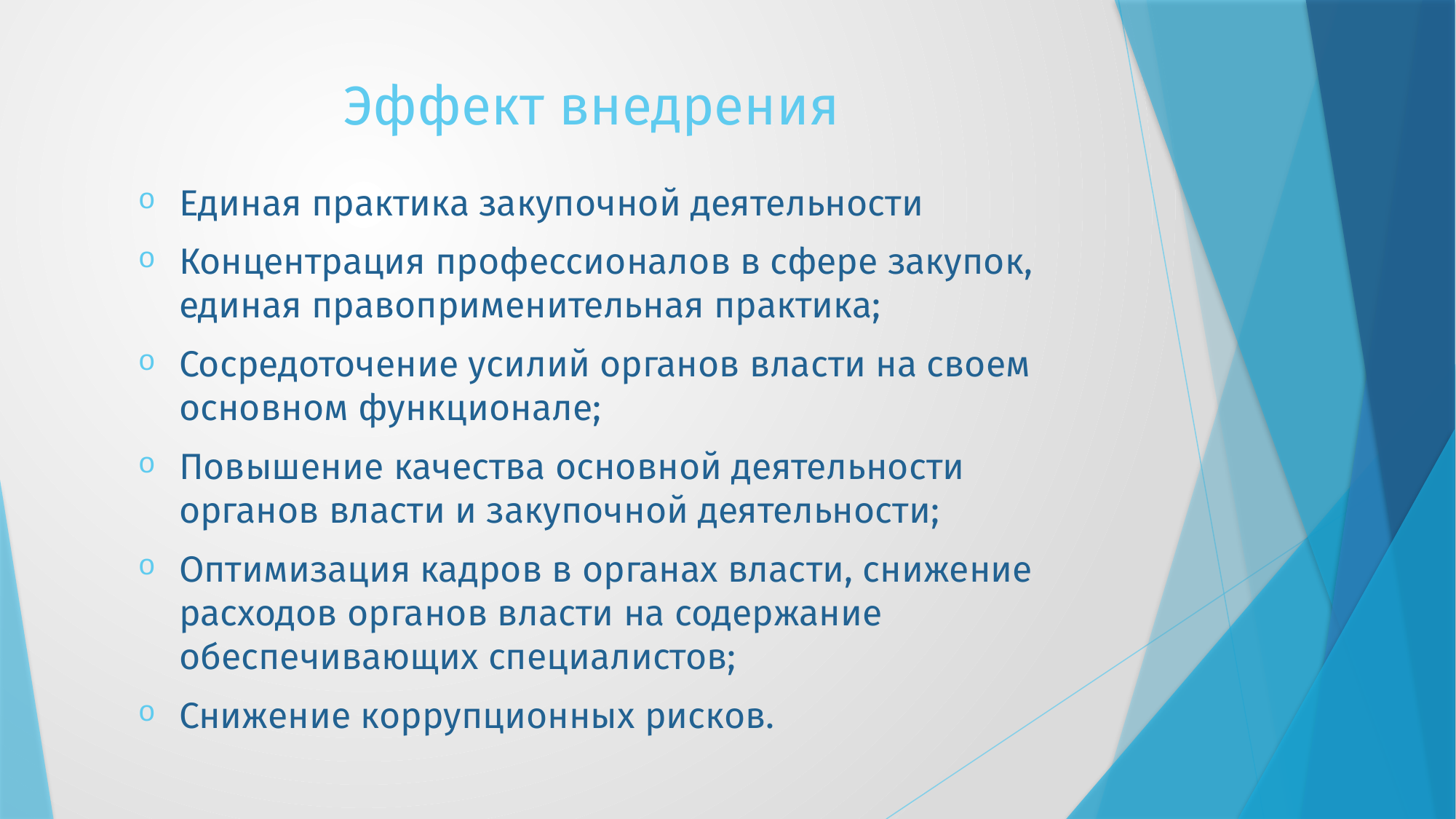

# Эффект внедрения
Единая практика закупочной деятельности
Концентрация профессионалов в сфере закупок, единая правоприменительная практика;
Сосредоточение усилий органов власти на своем основном функционале;
Повышение качества основной деятельности органов власти и закупочной деятельности;
Оптимизация кадров в органах власти, снижение расходов органов власти на содержание обеспечивающих специалистов;
Снижение коррупционных рисков.